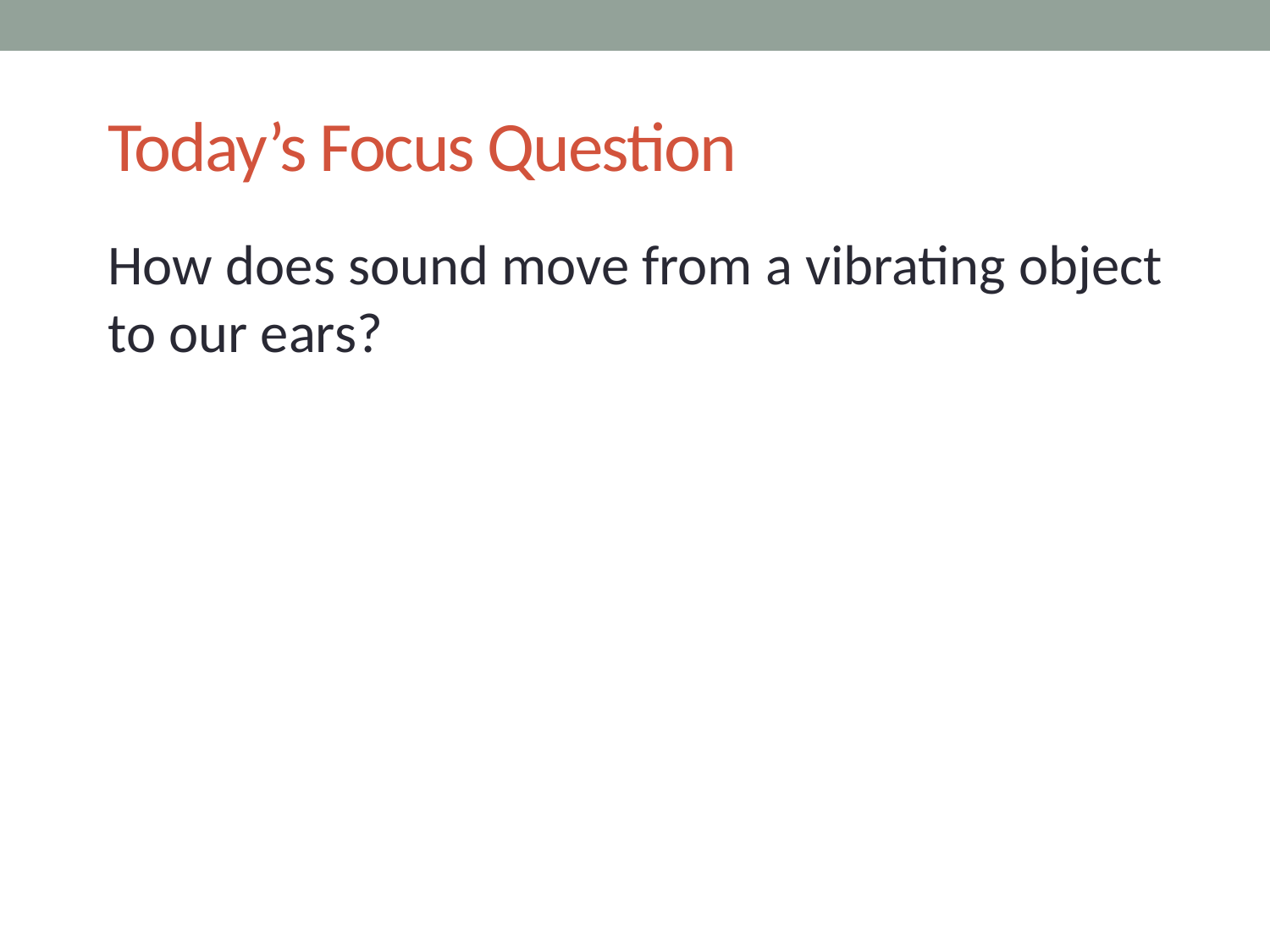

# Today’s Focus Question
How does sound move from a vibrating object to our ears?